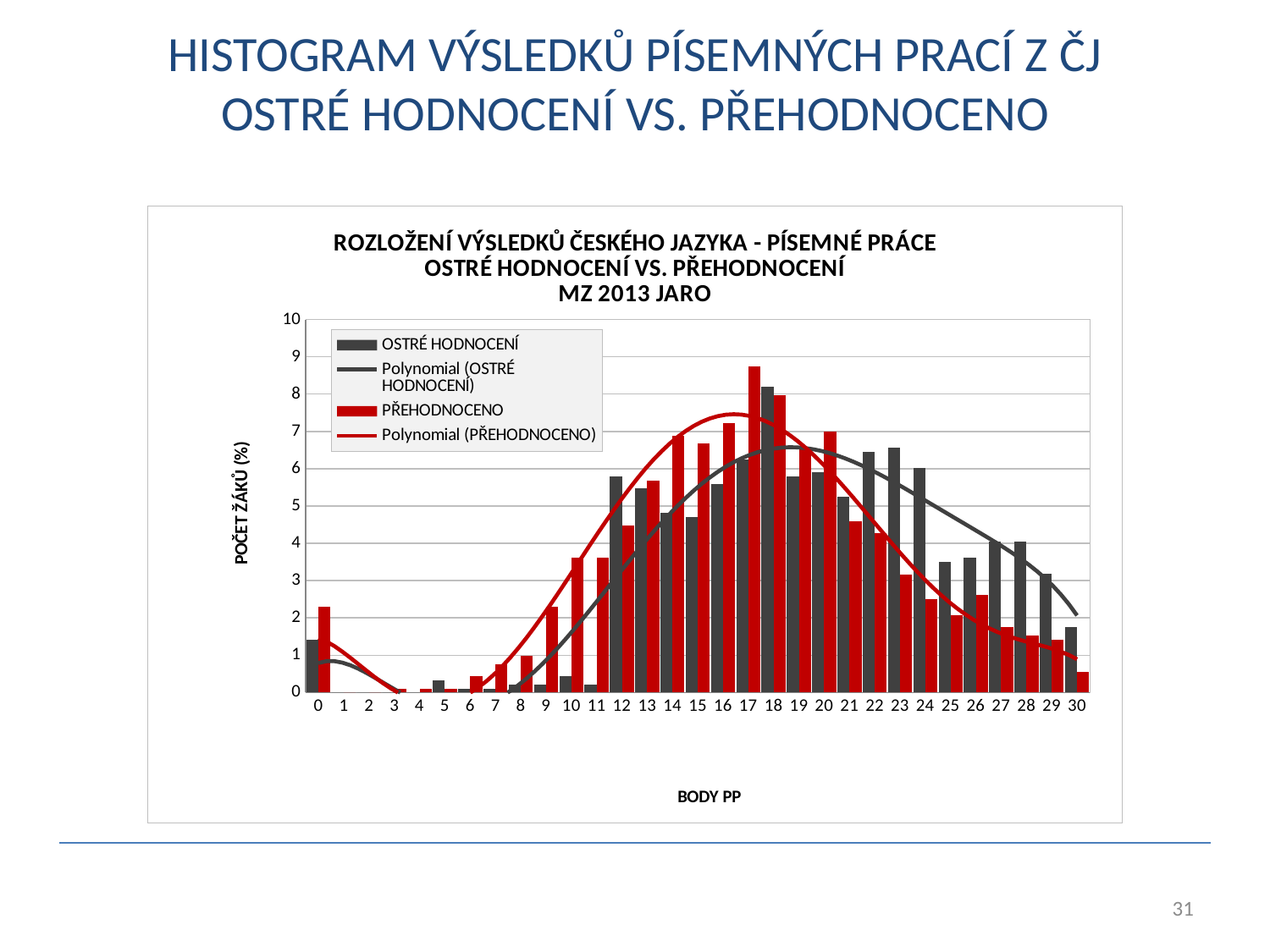

HISTOGRAM VÝSLEDKŮ PÍSEMNÝCH PRACÍ Z ČJ
OSTRÉ HODNOCENÍ VS. PŘEHODNOCENO

### Chart: ROZLOŽENÍ VÝSLEDKŮ ČESKÉHO JAZYKA - PÍSEMNÉ PRÁCE
OSTRÉ HODNOCENÍ VS. PŘEHODNOCENÍ
MZ 2013 JARO

| Category | OSTRÉ HODNOCENÍ | PŘEHODNOCENO |
|---|---|---|
| 0 | 1.4223194748358863 | 2.2950819672131146 |
| 1 | 0.0 | 0.0 |
| 2 | 0.0 | 0.0 |
| 3 | 0.0 | 0.1092896174863388 |
| 4 | 0.0 | 0.1092896174863388 |
| 5 | 0.3282275711159737 | 0.1092896174863388 |
| 6 | 0.10940919037199125 | 0.4371584699453552 |
| 7 | 0.10940919037199125 | 0.7650273224043715 |
| 8 | 0.2188183807439825 | 0.9836065573770493 |
| 9 | 0.2188183807439825 | 2.2950819672131146 |
| 10 | 0.437636761487965 | 3.606557377049181 |
| 11 | 0.2188183807439825 | 3.606557377049181 |
| 12 | 5.798687089715536 | 4.480874316939891 |
| 13 | 5.470459518599562 | 5.683060109289618 |
| 14 | 4.814004376367615 | 6.885245901639345 |
| 15 | 4.704595185995624 | 6.666666666666667 |
| 16 | 5.579868708971554 | 7.213114754098362 |
| 17 | 6.236323851203501 | 8.743169398907105 |
| 18 | 8.205689277899344 | 7.978142076502732 |
| 19 | 5.798687089715536 | 6.557377049180328 |
| 20 | 5.908096280087528 | 6.994535519125683 |
| 21 | 5.25164113785558 | 4.590163934426229 |
| 22 | 6.455142231947483 | 4.2622950819672125 |
| 23 | 6.564551422319474 | 3.169398907103825 |
| 24 | 6.017505470459518 | 2.5136612021857925 |
| 25 | 3.50109409190372 | 2.0765027322404372 |
| 26 | 3.6105032822757113 | 2.622950819672131 |
| 27 | 4.048140043763676 | 1.7486338797814207 |
| 28 | 4.048140043763676 | 1.530054644808743 |
| 29 | 3.1728665207877462 | 1.4207650273224044 |
| 30 | 1.75054704595186 | 0.546448087431694 |
31